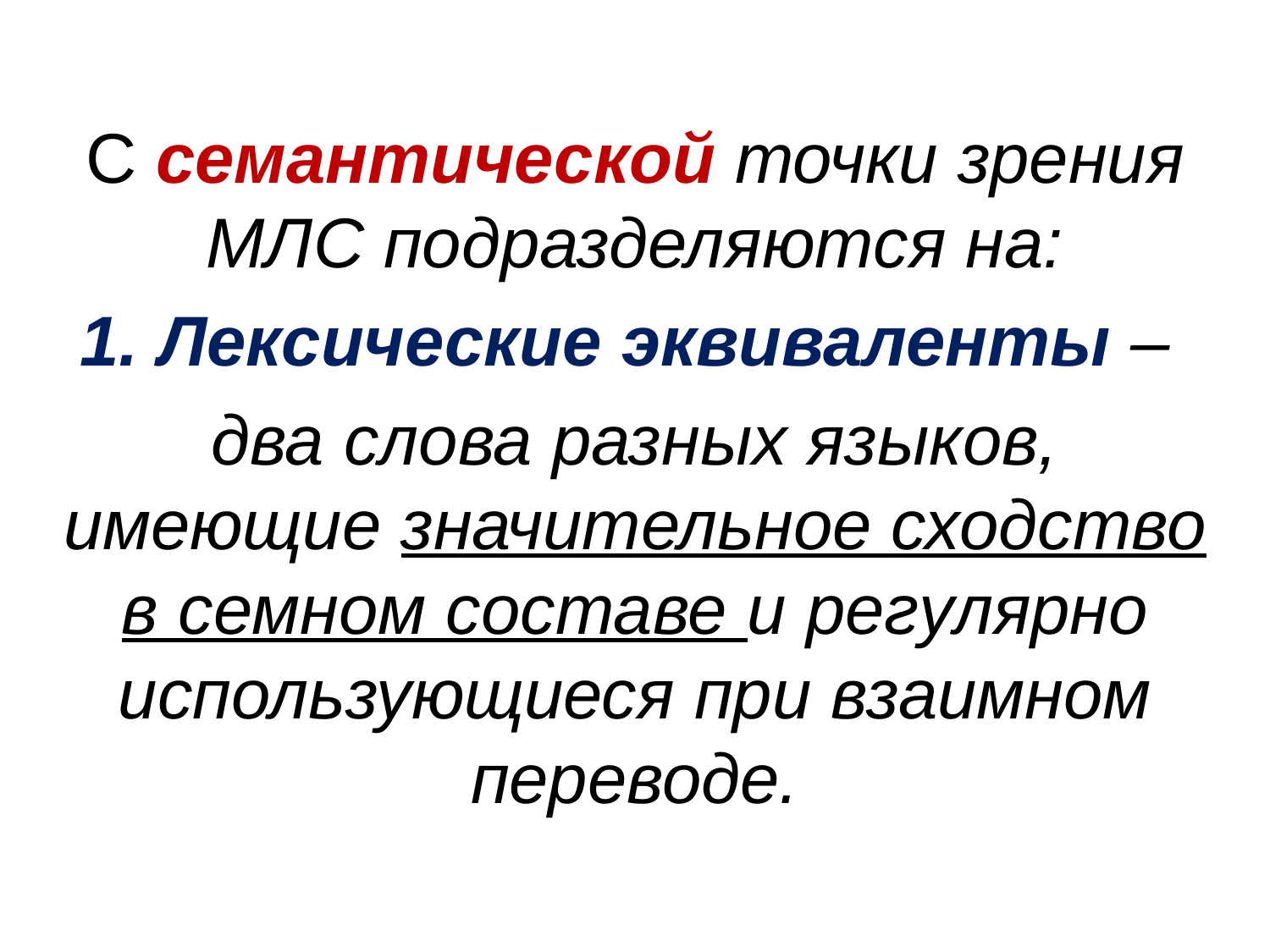

С семантической точки зрения МЛС подразделяются на:
1. Лексические эквиваленты –
два слова разных языков, имеющие значительное сходство в семном составе и регулярно использующиеся при взаимном переводе.